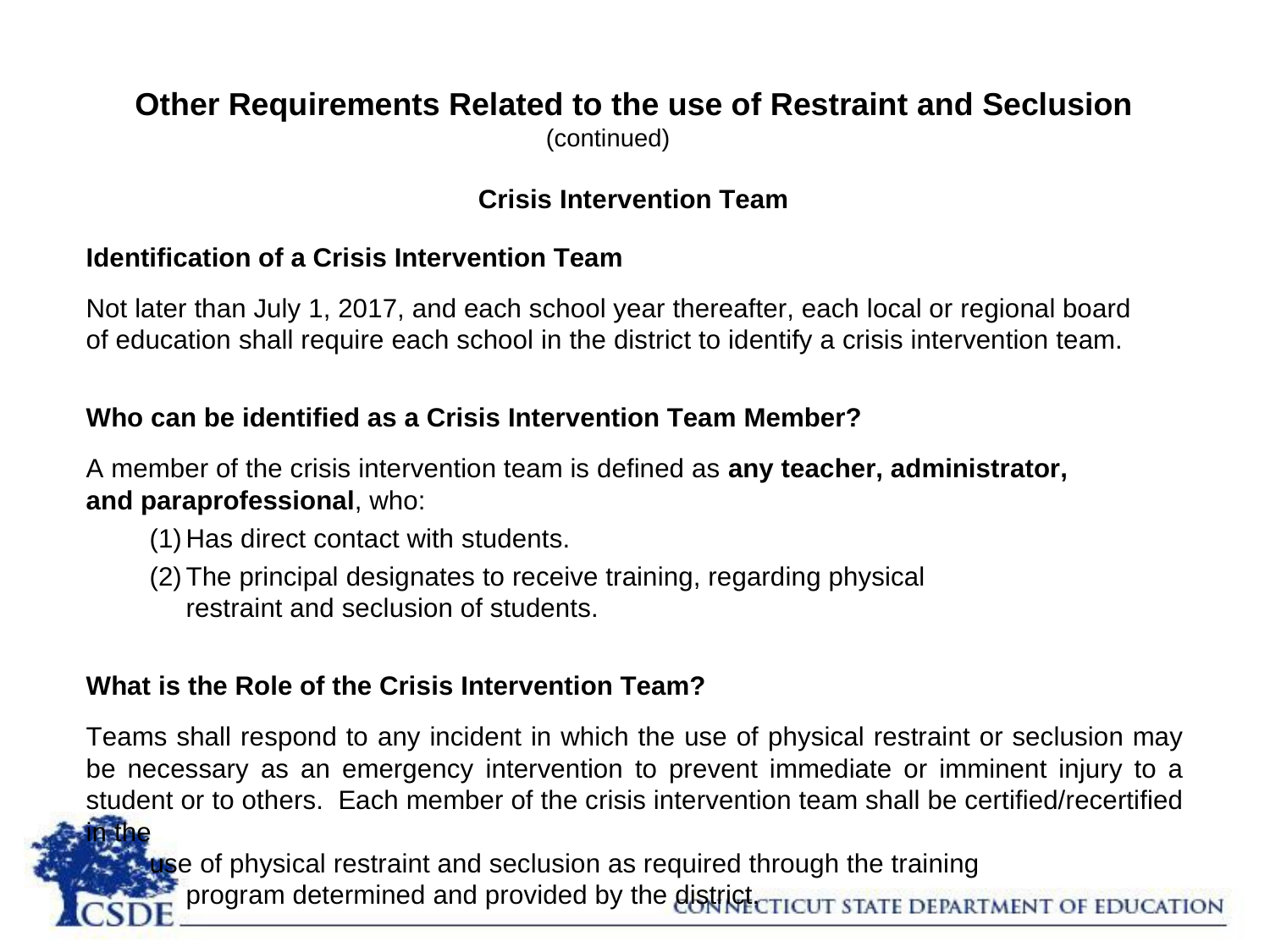

Other Requirements Related to the use of Restraint and Seclusion
(continued)
Crisis Intervention Team

Identification of a Crisis Intervention Team
Not later than July 1, 2017, and each school year thereafter, each local or regional board of education shall require each school in the district to identify a crisis intervention team.

Who can be identified as a Crisis Intervention Team Member?
A member of the crisis intervention team is defined as any teacher, administrator, and paraprofessional, who:
Has direct contact with students.
The principal designates to receive training, regarding physical restraint and seclusion of students.

What is the Role of the Crisis Intervention Team?
Teams shall respond to any incident in which the use of physical restraint or seclusion may be necessary as an emergency intervention to prevent immediate or imminent injury to a student or to others.  Each member of the crisis intervention team shall be certified/recertified in the
use of physical restraint and seclusion as required through the training program determined and provided by the district.